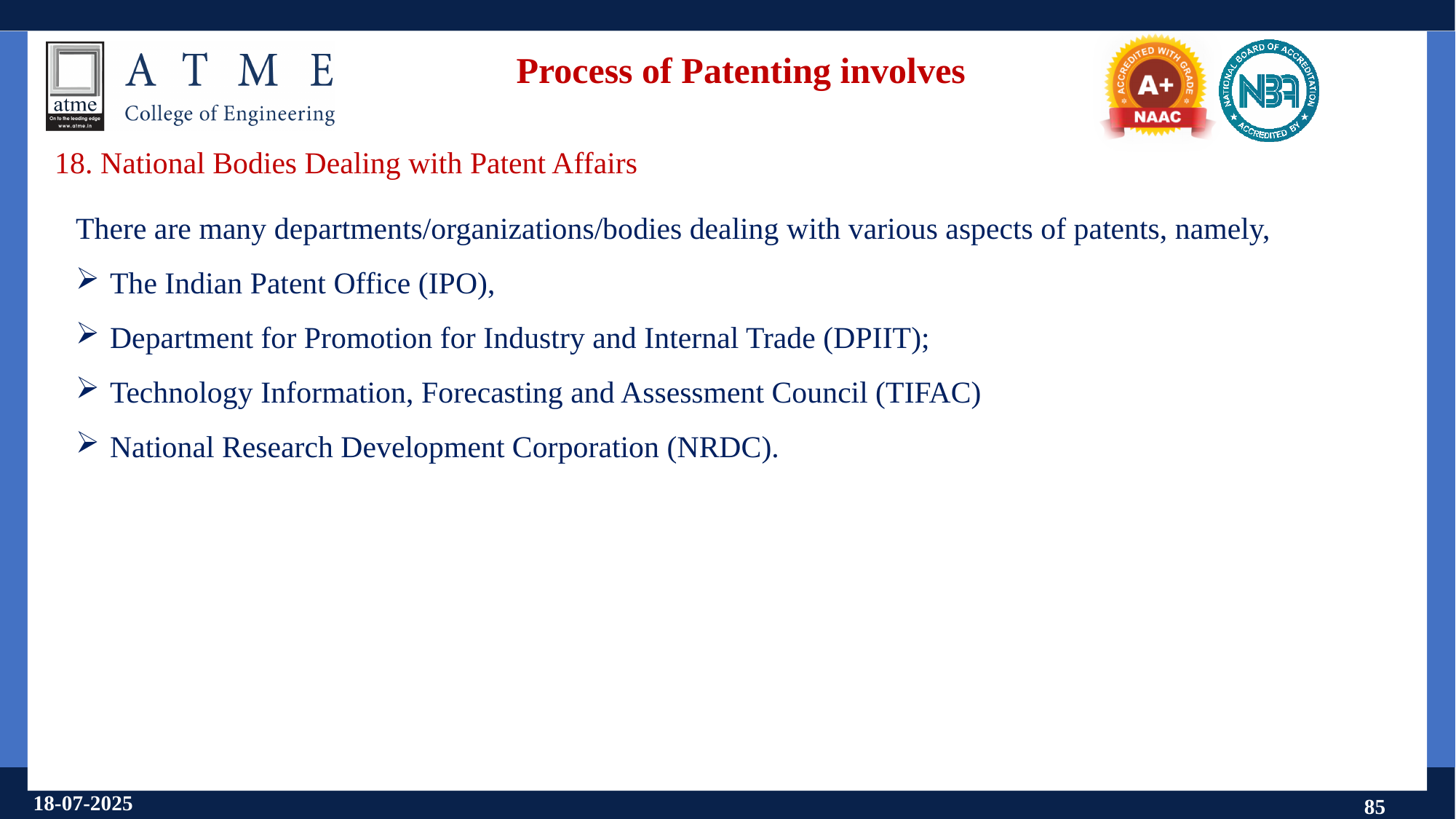

# Process of Patenting involves
18. National Bodies Dealing with Patent Affairs

There are many departments/organizations/bodies dealing with various aspects of patents, namely,
The Indian Patent Office (IPO),
Department for Promotion for Industry and Internal Trade (DPIIT);
Technology Information, Forecasting and Assessment Council (TIFAC)
National Research Development Corporation (NRDC).
18-07-2025
85